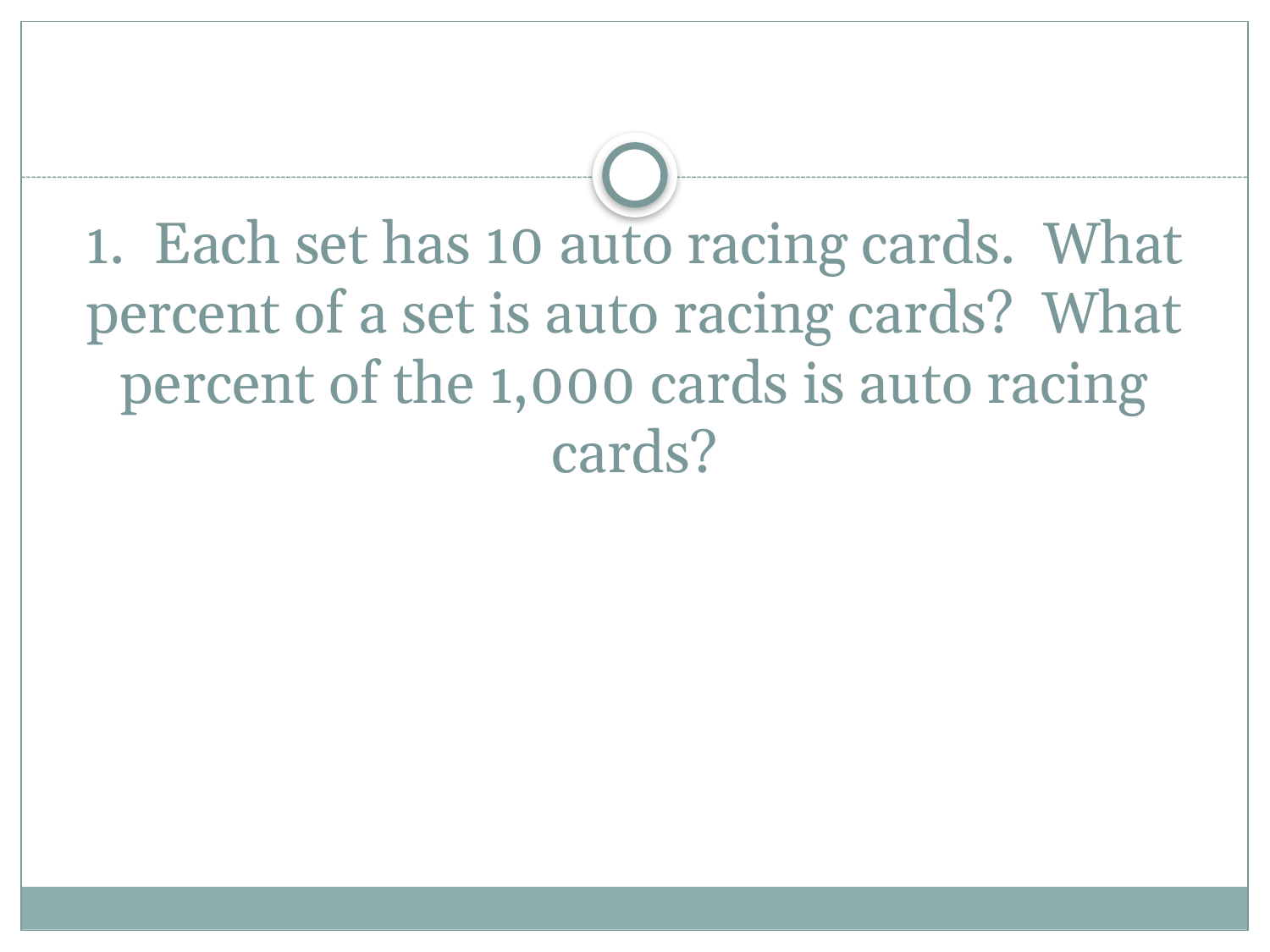

# 1.  Each set has 10 auto racing cards.  What percent of a set is auto racing cards?  What percent of the 1,000 cards is auto racing cards?